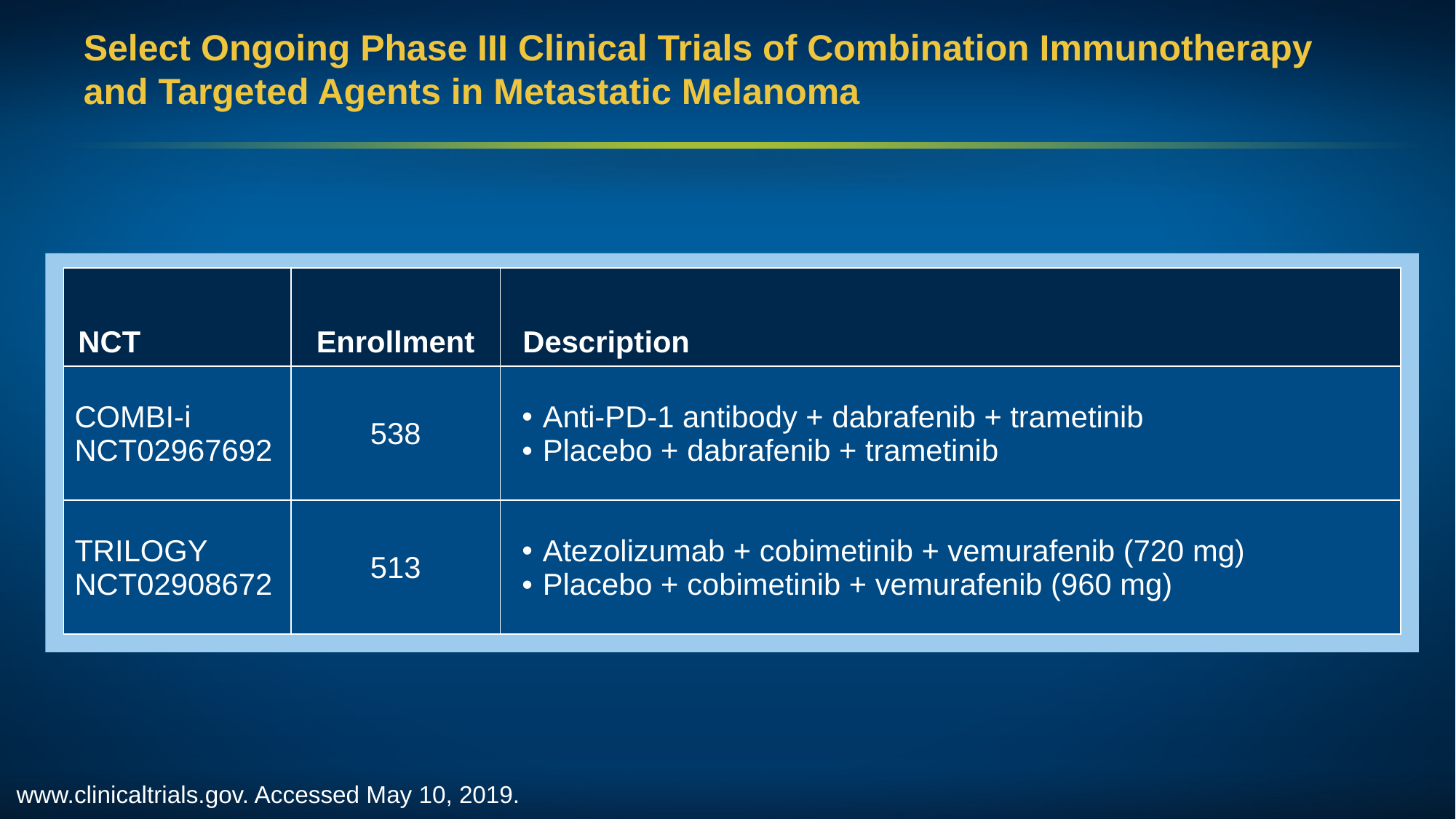

# Select Ongoing Phase III Clinical Trials of Combination Immunotherapy and Targeted Agents in Metastatic Melanoma

| NCT | Enrollment | Description |
| --- | --- | --- |
| COMBI-i NCT02967692 | 538 | Anti-PD-1 antibody + dabrafenib + trametinib Placebo + dabrafenib + trametinib |
| TRILOGY NCT02908672 | 513 | Atezolizumab + cobimetinib + vemurafenib (720 mg) Placebo + cobimetinib + vemurafenib (960 mg) |
www.clinicaltrials.gov. Accessed May 10, 2019.